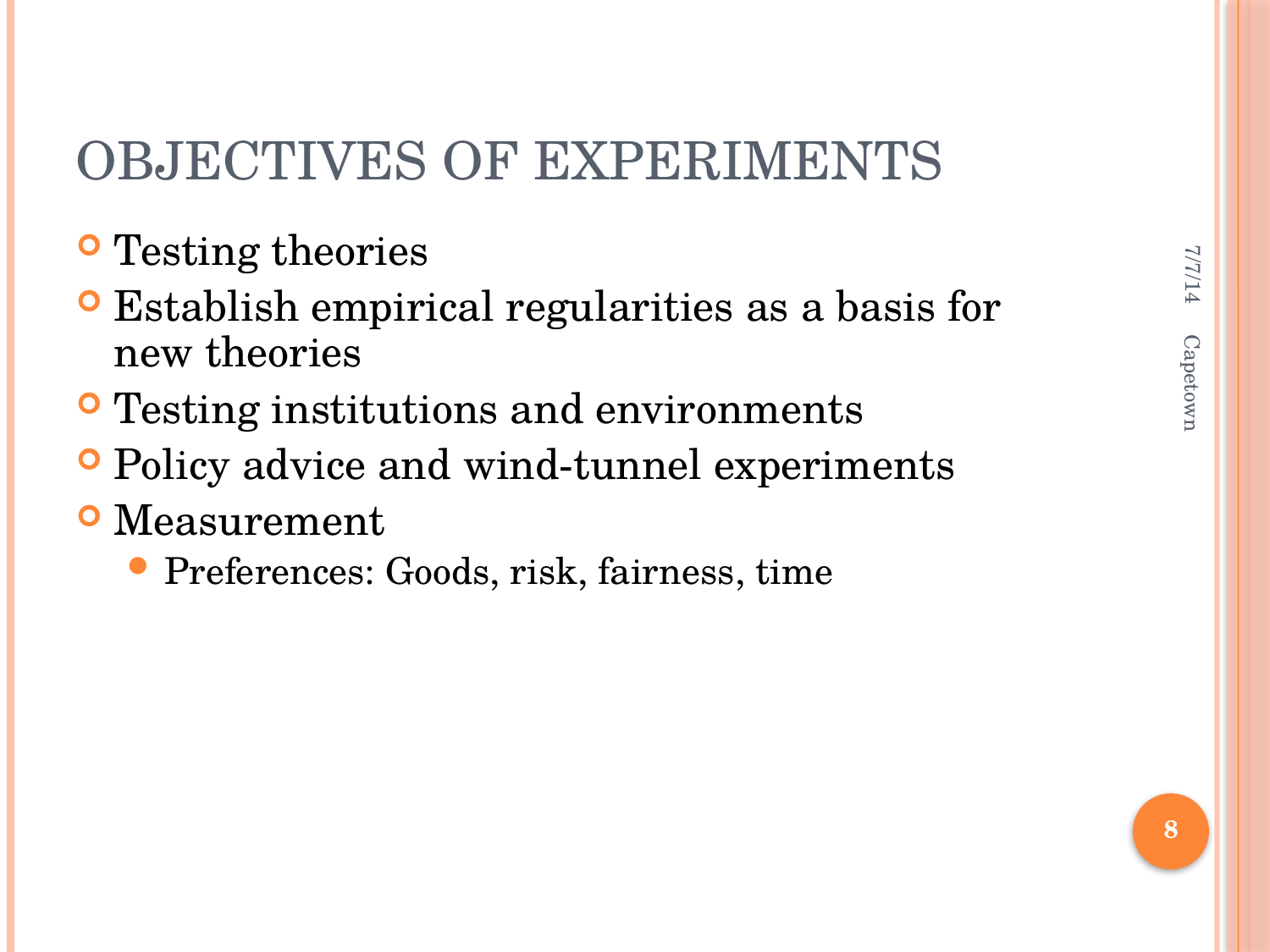

# Objectives of experiments
7/7/14
Testing theories
Establish empirical regularities as a basis for new theories
Testing institutions and environments
Policy advice and wind-tunnel experiments
Measurement
Preferences: Goods, risk, fairness, time
Capetown
8